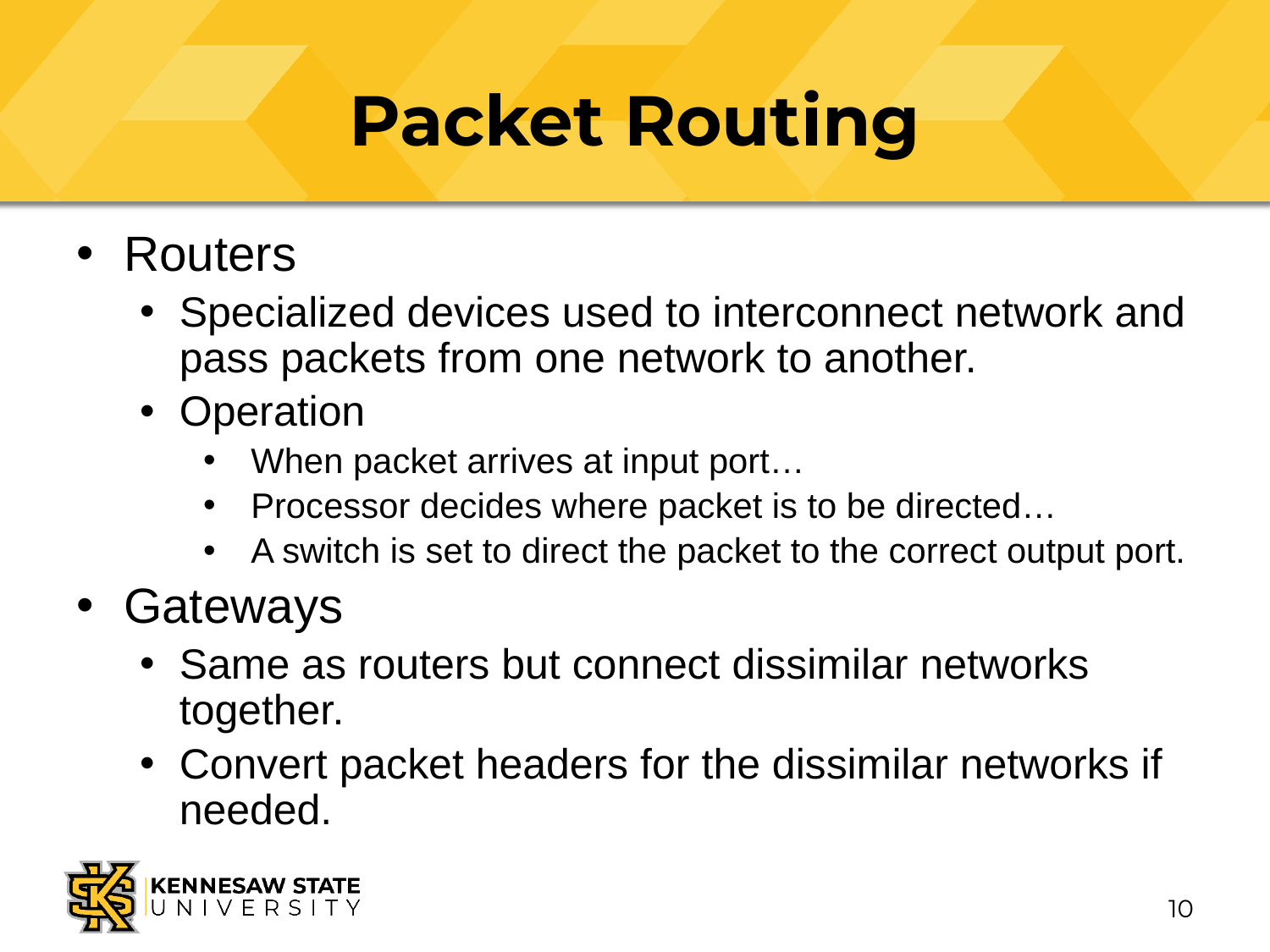

# Packet Routing
Routers
Specialized devices used to interconnect network and pass packets from one network to another.
Operation
When packet arrives at input port…
Processor decides where packet is to be directed…
A switch is set to direct the packet to the correct output port.
Gateways
Same as routers but connect dissimilar networks together.
Convert packet headers for the dissimilar networks if needed.
10